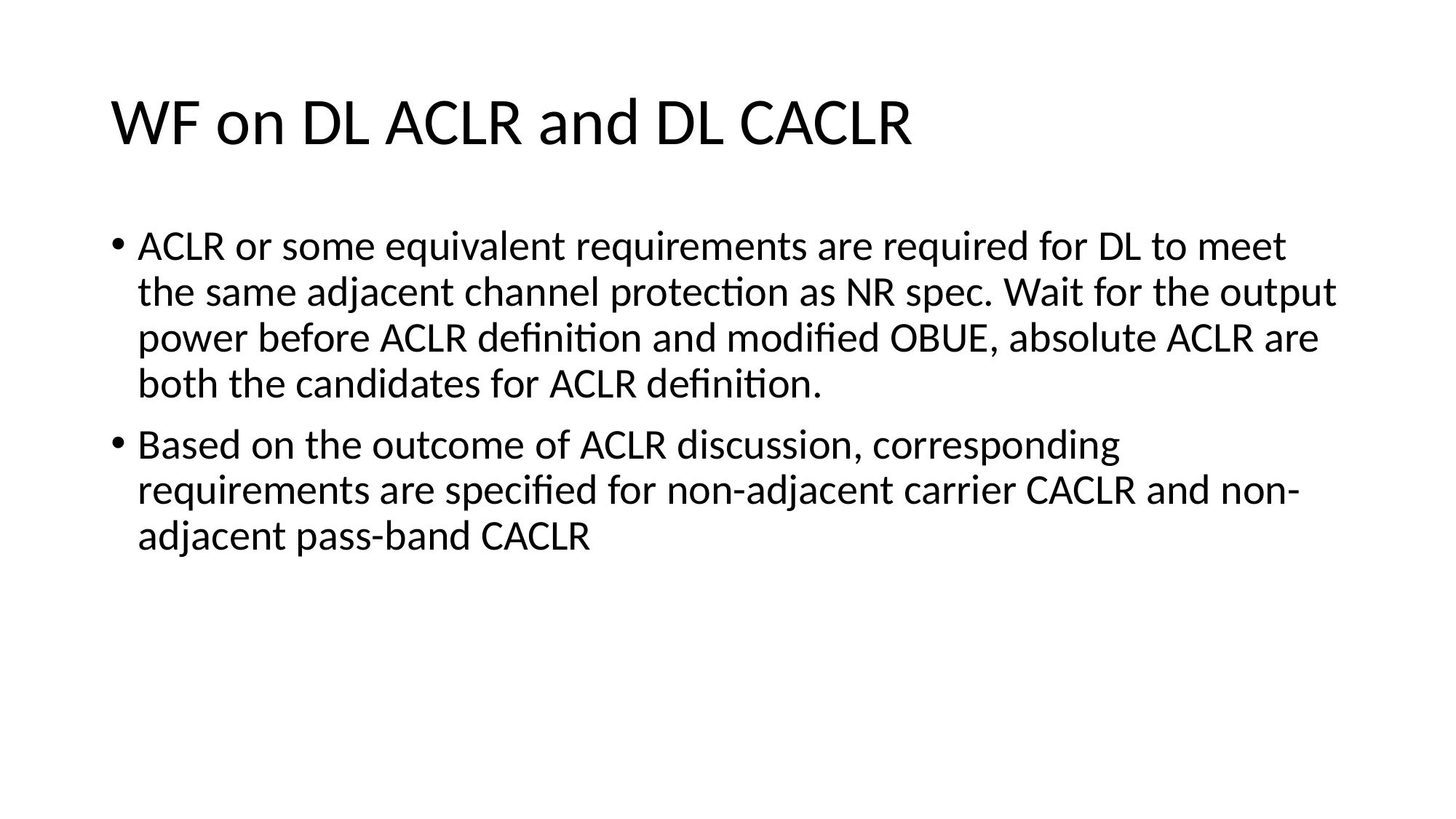

# WF on DL ACLR and DL CACLR
ACLR or some equivalent requirements are required for DL to meet the same adjacent channel protection as NR spec. Wait for the output power before ACLR definition and modified OBUE, absolute ACLR are both the candidates for ACLR definition.
Based on the outcome of ACLR discussion, corresponding requirements are specified for non-adjacent carrier CACLR and non-adjacent pass-band CACLR